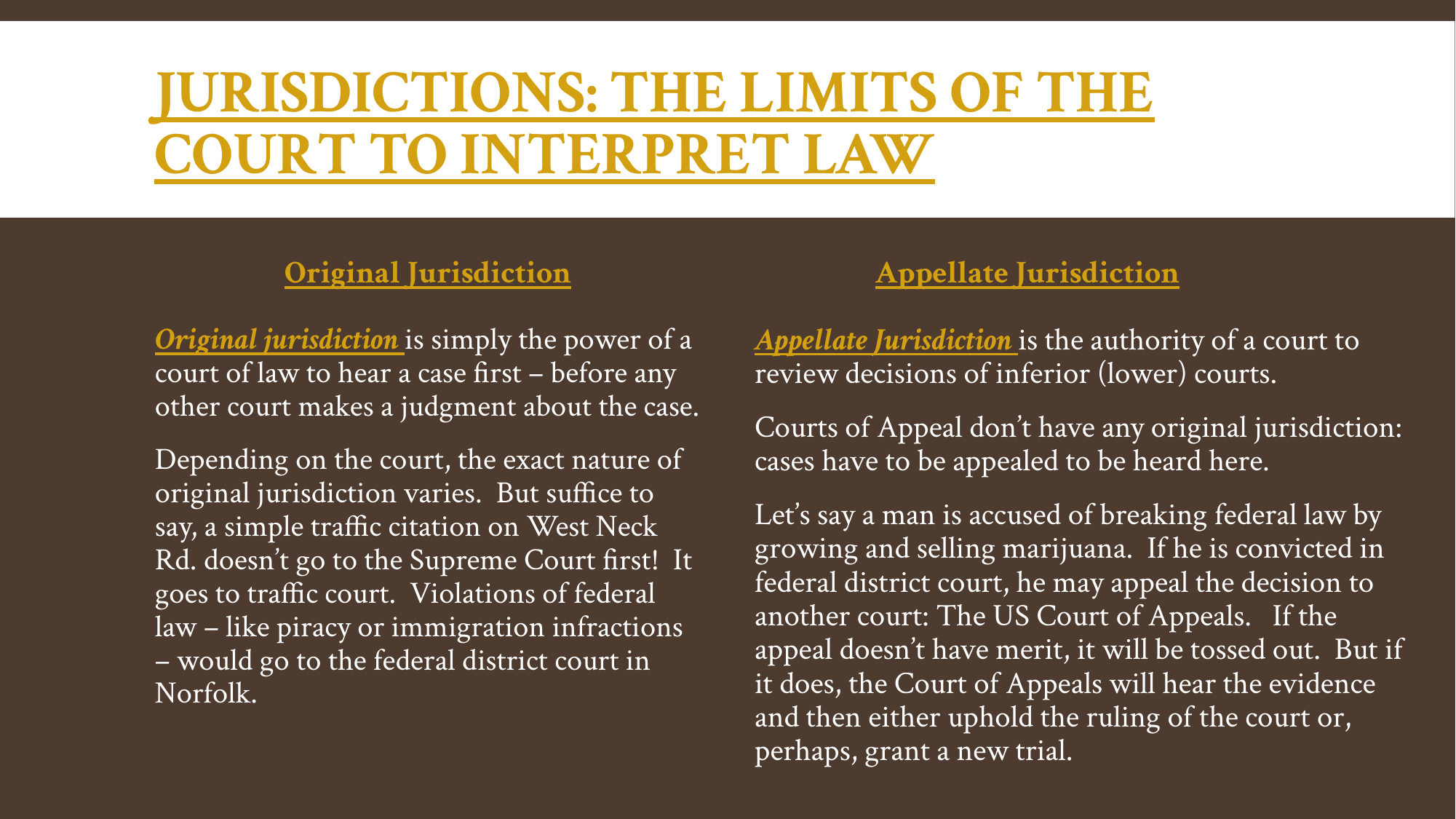

# Jurisdictions: the Limits of the court to interpret law
Original Jurisdiction
Appellate Jurisdiction
Appellate Jurisdiction is the authority of a court to review decisions of inferior (lower) courts.
Courts of Appeal don’t have any original jurisdiction: cases have to be appealed to be heard here.
Let’s say a man is accused of breaking federal law by growing and selling marijuana.  If he is convicted in federal district court, he may appeal the decision to another court: The US Court of Appeals.   If the appeal doesn’t have merit, it will be tossed out.  But if it does, the Court of Appeals will hear the evidence and then either uphold the ruling of the court or, perhaps, grant a new trial.
Original jurisdiction is simply the power of a court of law to hear a case first – before any other court makes a judgment about the case.
Depending on the court, the exact nature of original jurisdiction varies.  But suffice to say, a simple traffic citation on West Neck Rd. doesn’t go to the Supreme Court first!  It goes to traffic court.  Violations of federal law – like piracy or immigration infractions – would go to the federal district court in Norfolk.